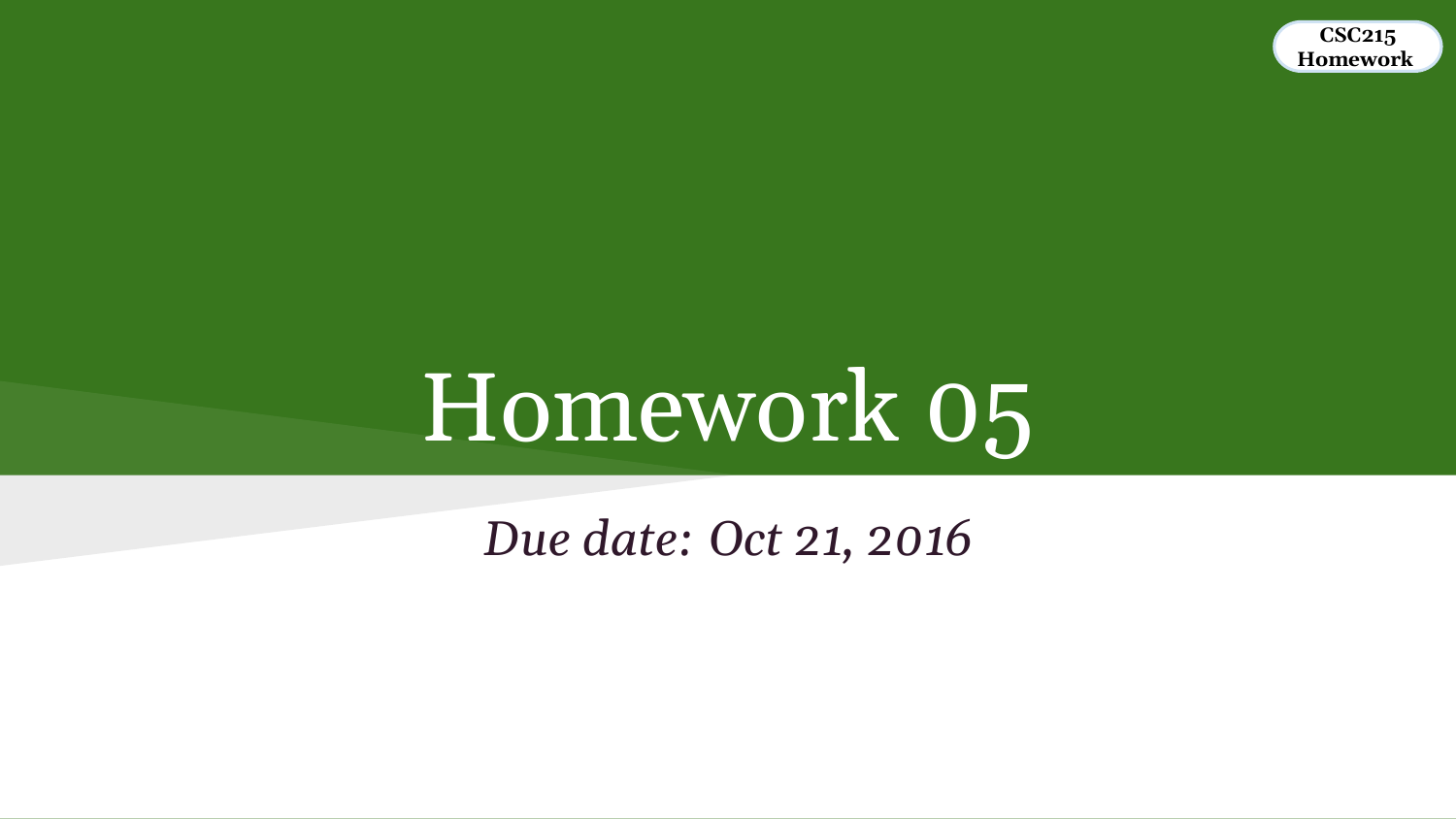

CSC215
Homework
# Homework 05
Due date: Oct 21, 2016